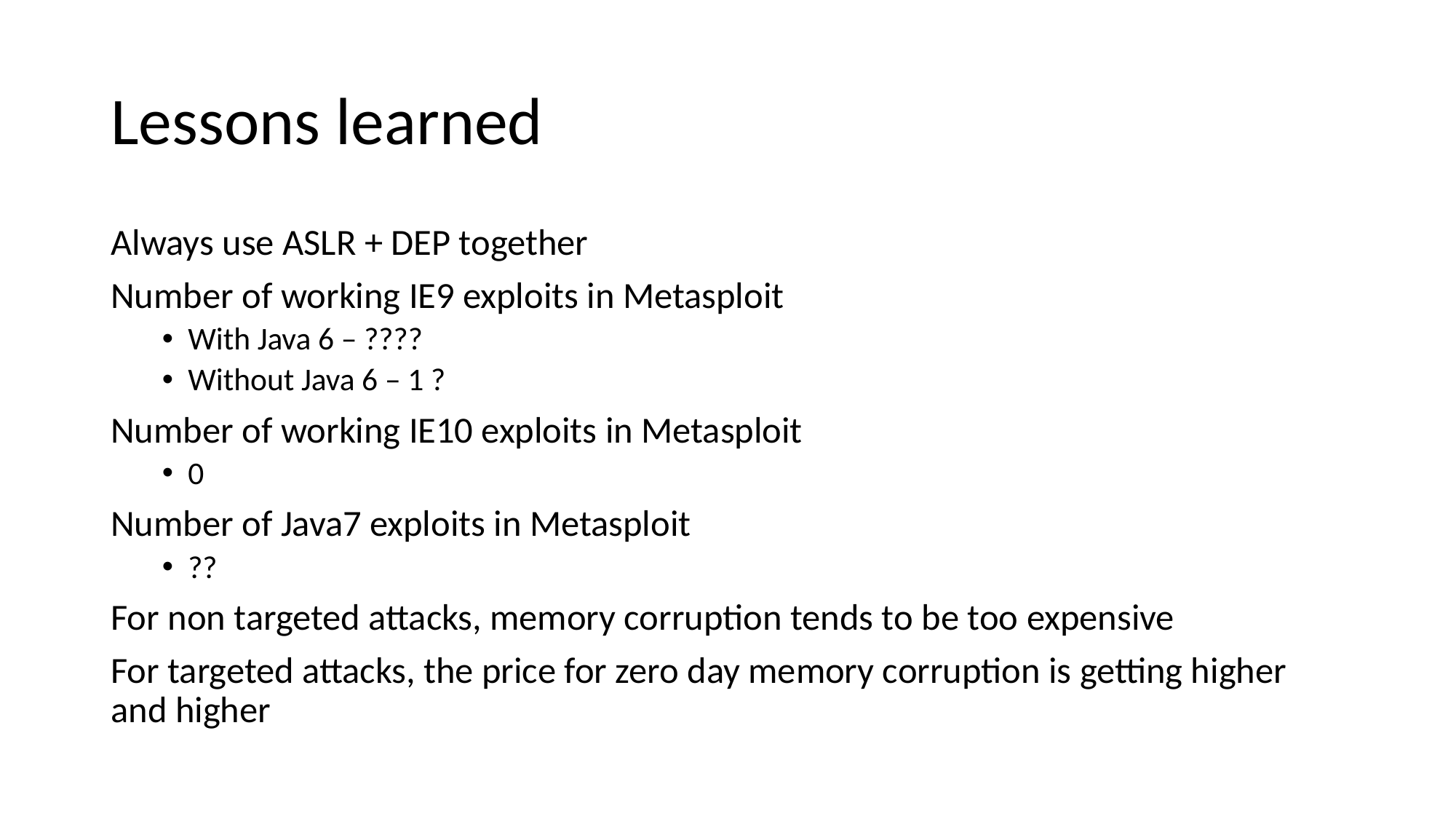

# Lessons learned
Always use ASLR + DEP together
Number of working IE9 exploits in Metasploit
With Java 6 – ????
Without Java 6 – 1 ?
Number of working IE10 exploits in Metasploit
0
Number of Java7 exploits in Metasploit
??
For non targeted attacks, memory corruption tends to be too expensive
For targeted attacks, the price for zero day memory corruption is getting higher and higher